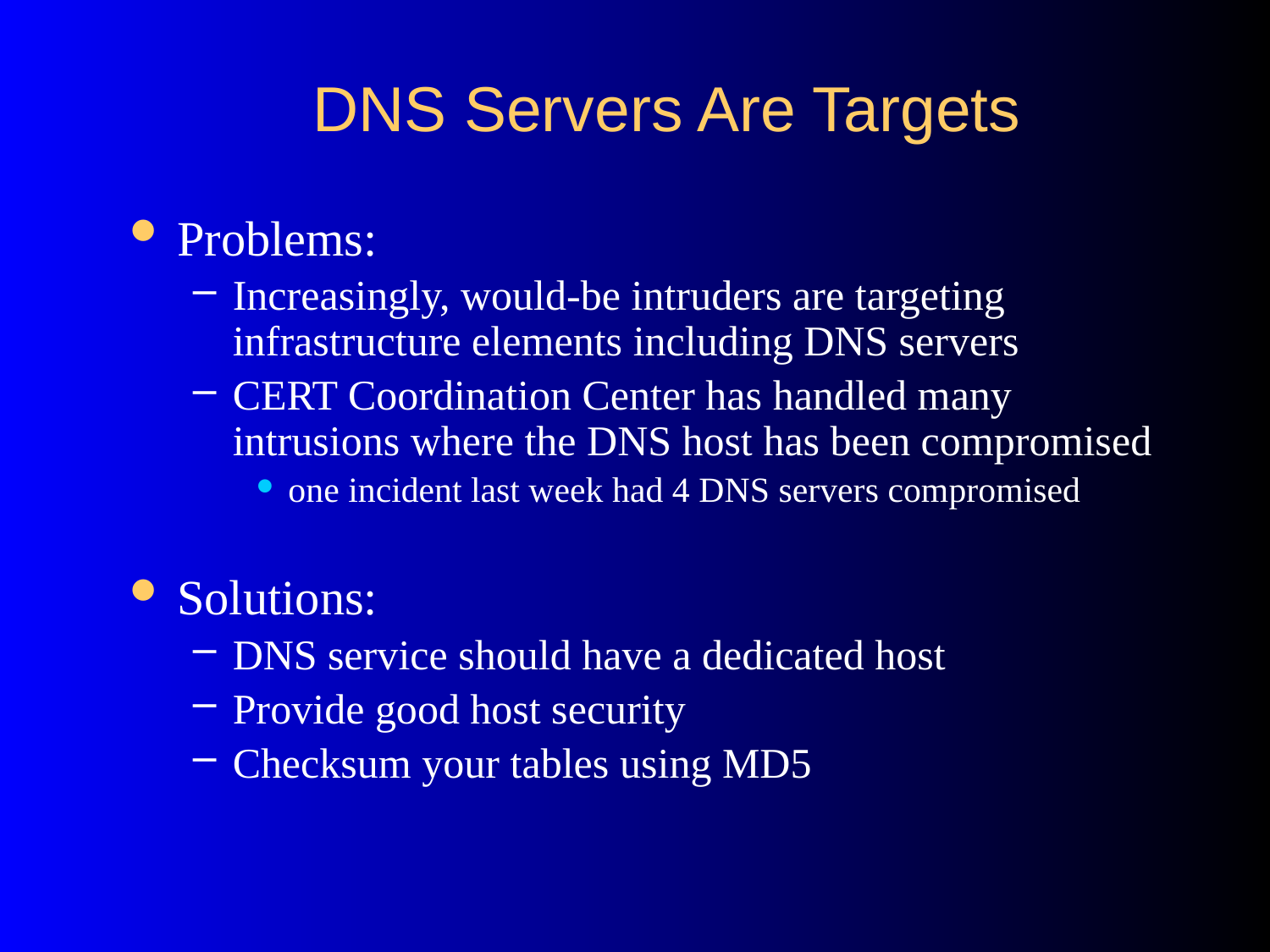

# DNS Servers Are Targets
Problems:
Increasingly, would-be intruders are targeting infrastructure elements including DNS servers
CERT Coordination Center has handled many intrusions where the DNS host has been compromised
one incident last week had 4 DNS servers compromised

Solutions:
DNS service should have a dedicated host
Provide good host security
Checksum your tables using MD5